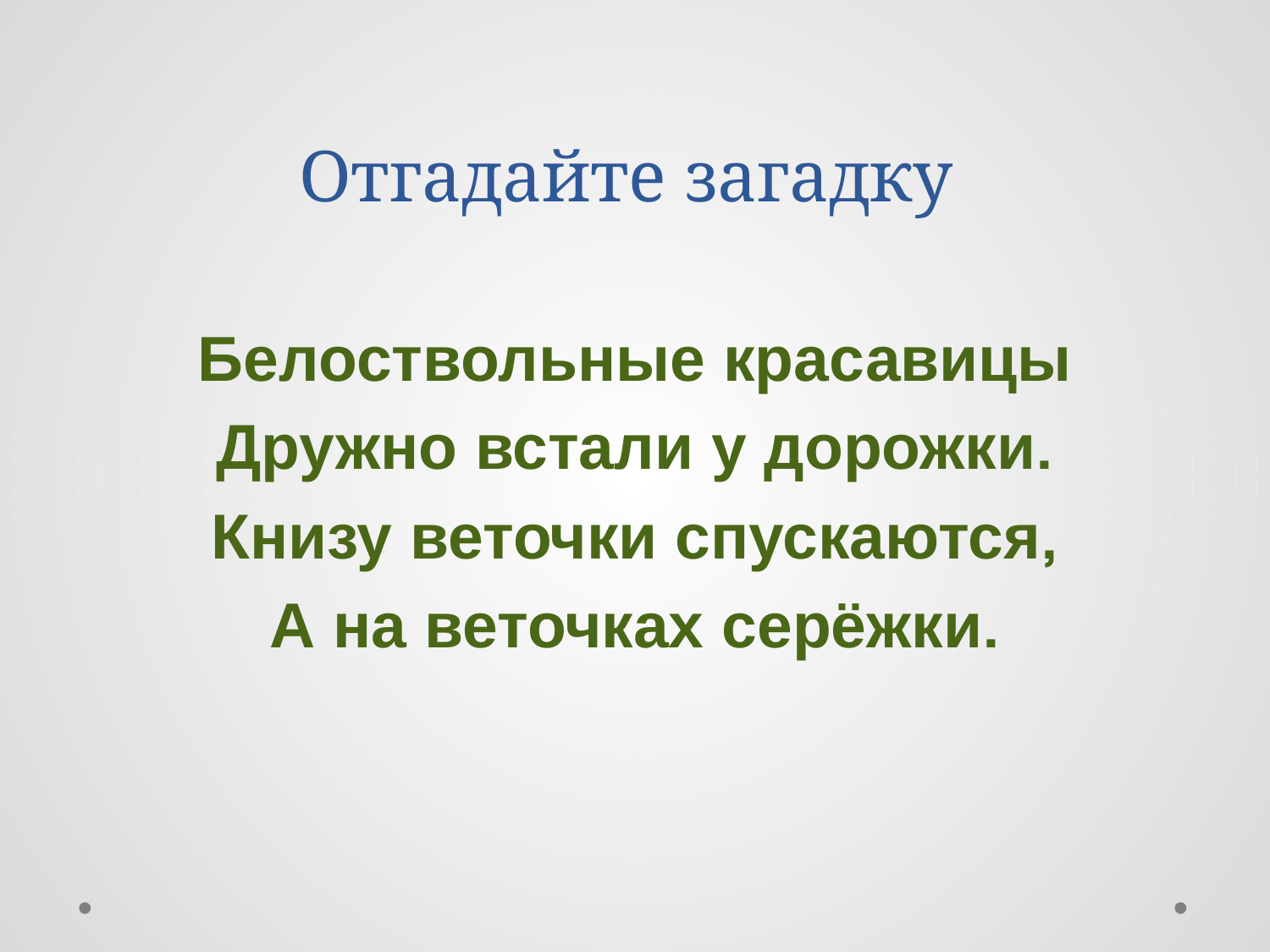

# Отгадайте загадку

Белоствольные красавицы
Дружно встали у дорожки.
Книзу веточки спускаются,
А на веточках серёжки.